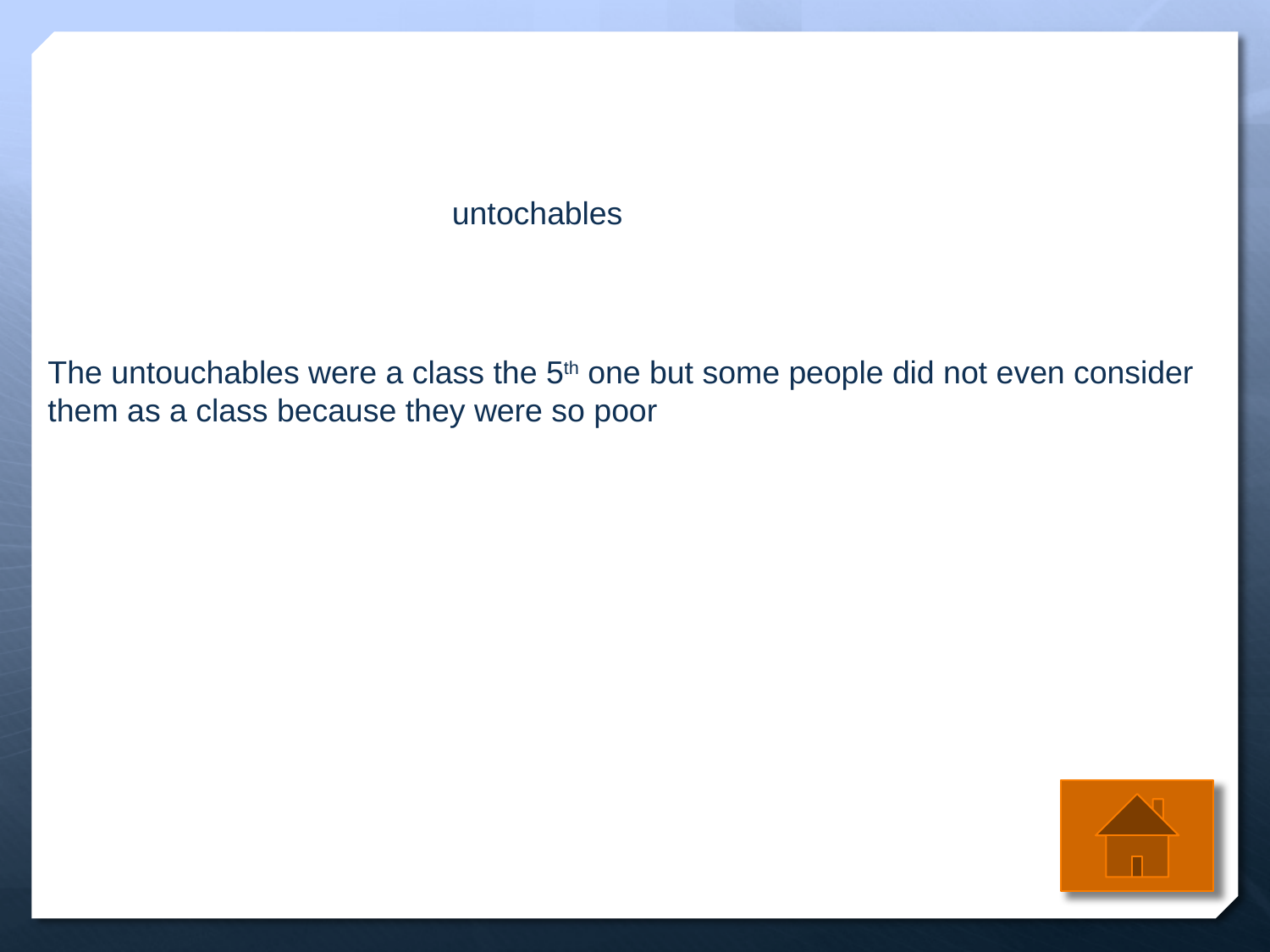

untochables
The untouchables were a class the 5th one but some people did not even consider them as a class because they were so poor